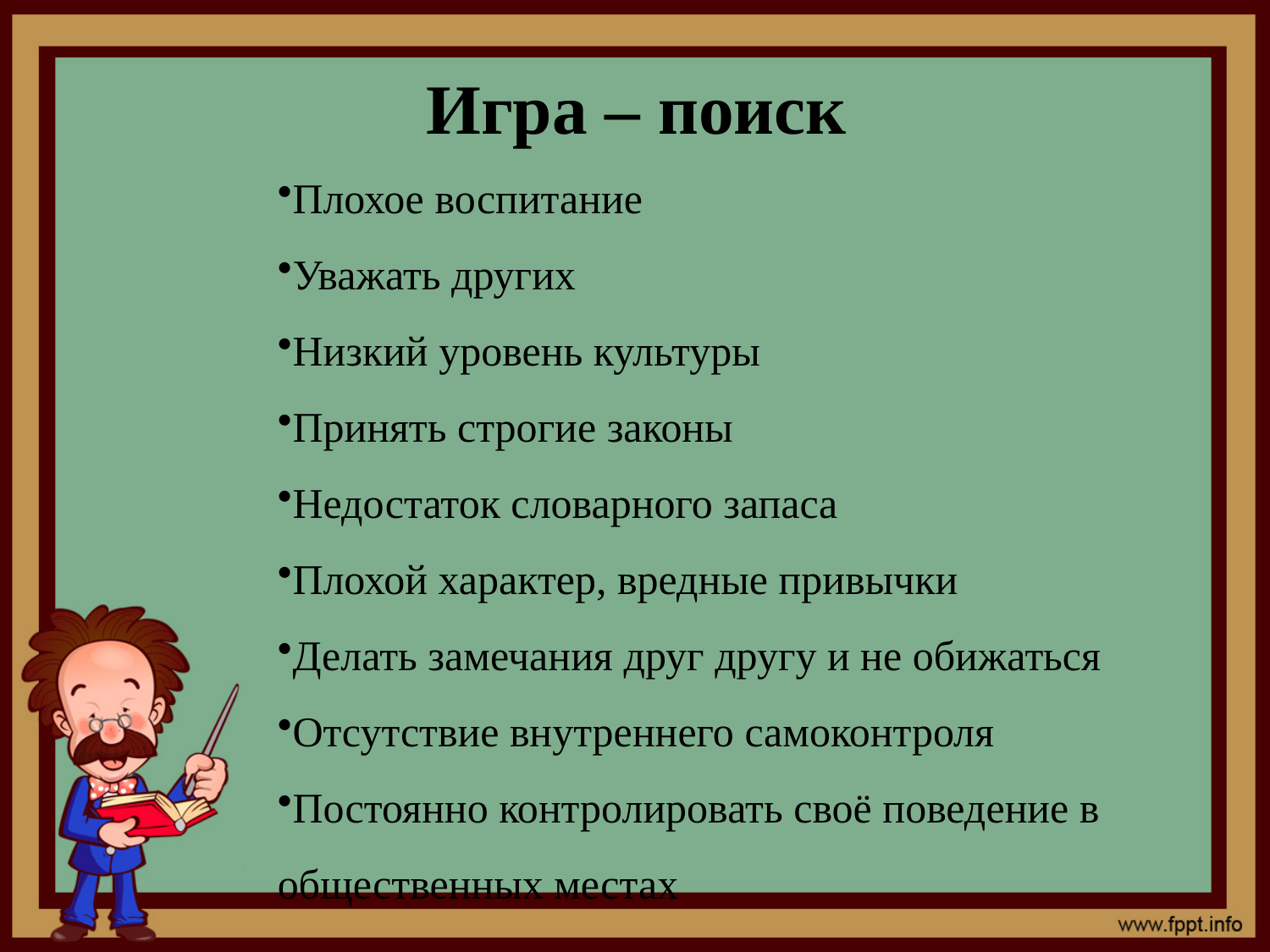

# Игра – поиск
Плохое воспитание
Уважать других
Низкий уровень культуры
Принять строгие законы
Недостаток словарного запаса
Плохой характер, вредные привычки
Делать замечания друг другу и не обижаться
Отсутствие внутреннего самоконтроля
Постоянно контролировать своё поведение в общественных местах